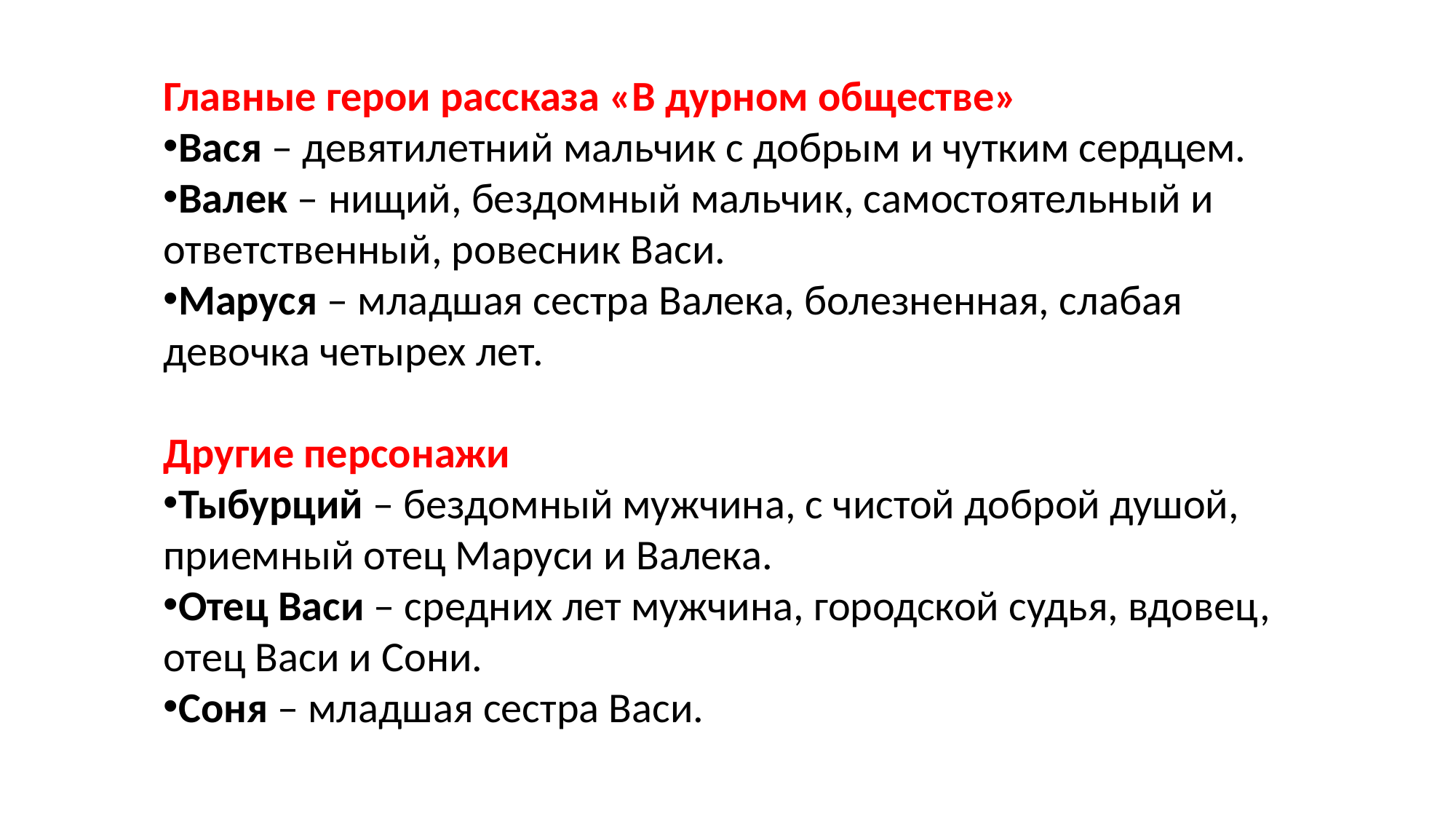

Главные герои рассказа «В дурном обществе»
Вася – девятилетний мальчик с добрым и чутким сердцем.
Валек – нищий, бездомный мальчик, самостоятельный и ответственный, ровесник Васи.
Маруся – младшая сестра Валека, болезненная, слабая девочка четырех лет.

Другие персонажи
Тыбурций – бездомный мужчина, с чистой доброй душой, приемный отец Маруси и Валека.
Отец Васи – средних лет мужчина, городской судья, вдовец, отец Васи и Сони.
Соня – младшая сестра Васи.